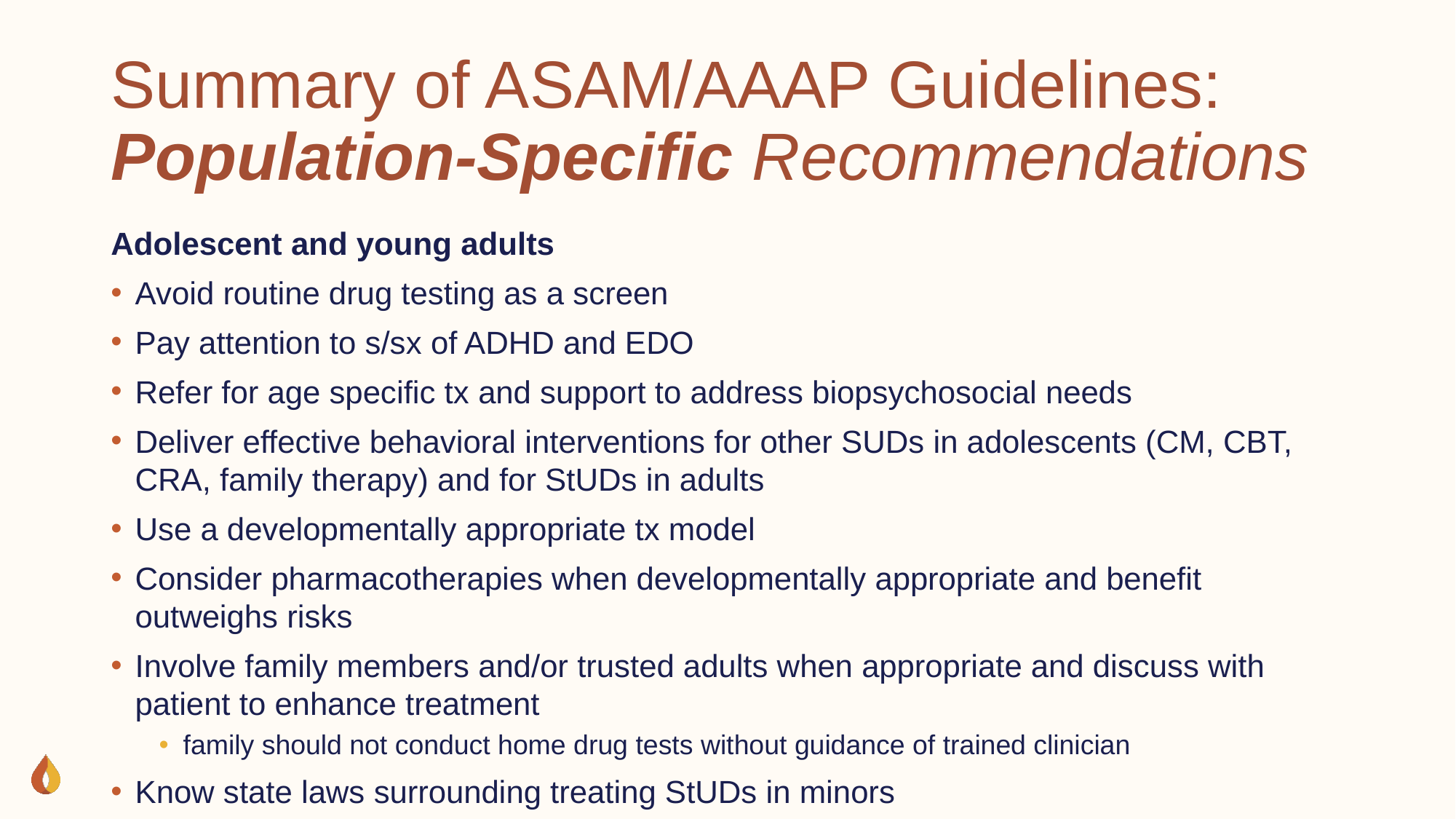

# Summary of ASAM/AAAP Guidelines: Population-Specific Recommendations
Adolescent and young adults
Avoid routine drug testing as a screen
Pay attention to s/sx of ADHD and EDO
Refer for age specific tx and support to address biopsychosocial needs
Deliver effective behavioral interventions for other SUDs in adolescents (CM, CBT, CRA, family therapy) and for StUDs in adults
Use a developmentally appropriate tx model
Consider pharmacotherapies when developmentally appropriate and benefit outweighs risks
Involve family members and/or trusted adults when appropriate and discuss with patient to enhance treatment
family should not conduct home drug tests without guidance of trained clinician
Know state laws surrounding treating StUDs in minors